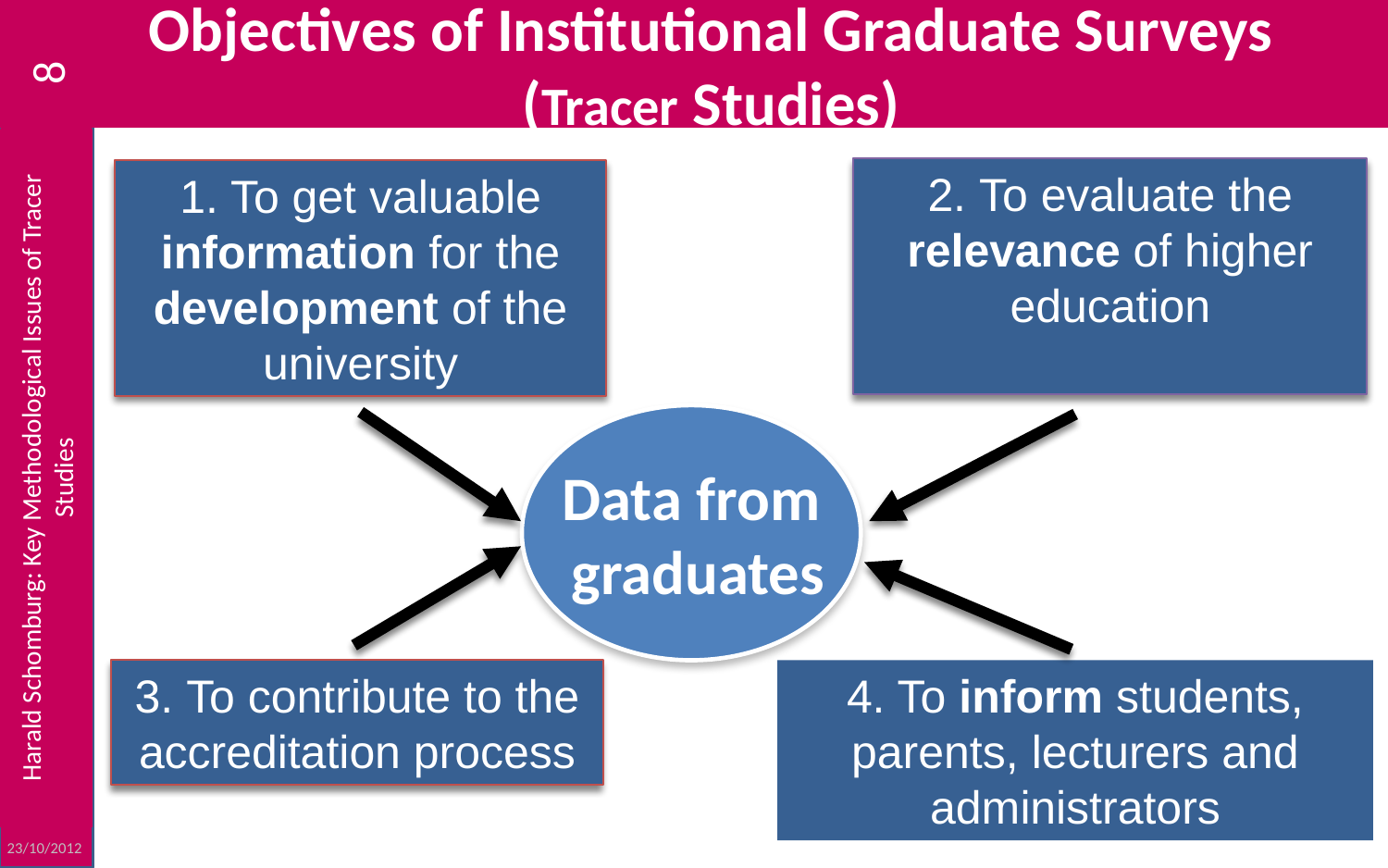

# Objectives of Institutional Graduate Surveys (Tracer Studies)
8
2. To evaluate the relevance of higher education

1. To get valuable information for the development of the university
Data from
 graduates

Harald Schomburg: Key Methodological Issues of Tracer Studies

3. To contribute to the accreditation process
4. To inform students, parents, lecturers and administrators
23/10/2012